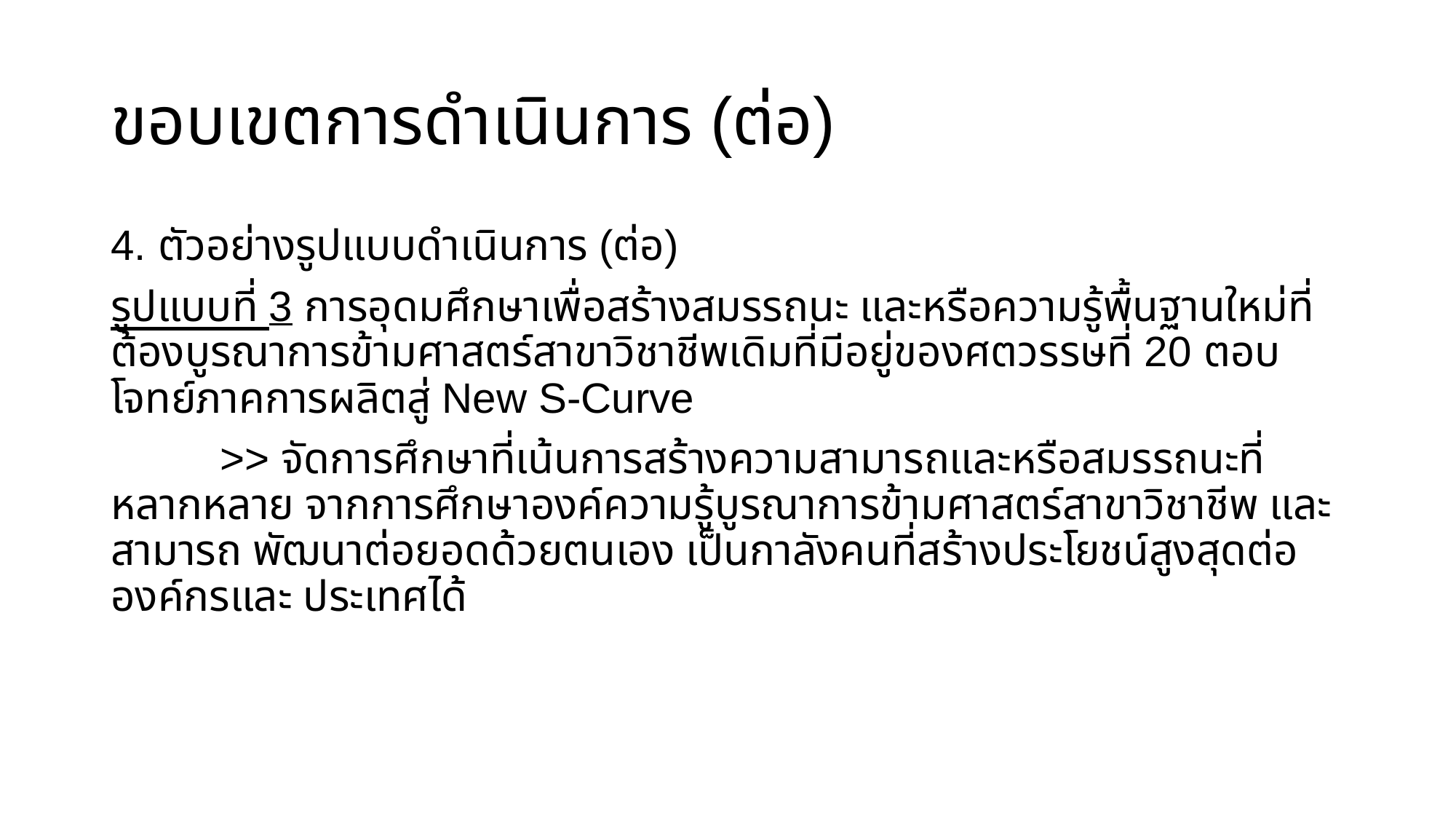

# ขอบเขตการดำเนินการ (ต่อ)
4. ตัวอย่างรูปแบบดำเนินการ (ต่อ)
รูปแบบที่ 3 การอุดมศึกษาเพื่อสร้างสมรรถนะ และหรือความรู้พื้นฐานใหม่ที่ต้องบูรณาการข้ามศาสตร์สาขาวิชาชีพเดิมที่มีอยู่ของศตวรรษที่ 20 ตอบโจทย์ภาคการผลิตสู่ New S-Curve
	>> จัดการศึกษาที่เน้นการสร้างความสามารถและหรือสมรรถนะที่หลากหลาย จากการศึกษาองค์ความรู้บูรณาการข้ามศาสตร์สาขาวิชาชีพ และสามารถ พัฒนาต่อยอดด้วยตนเอง เป็นกาลังคนที่สร้างประโยชน์สูงสุดต่อองค์กรและ ประเทศได้